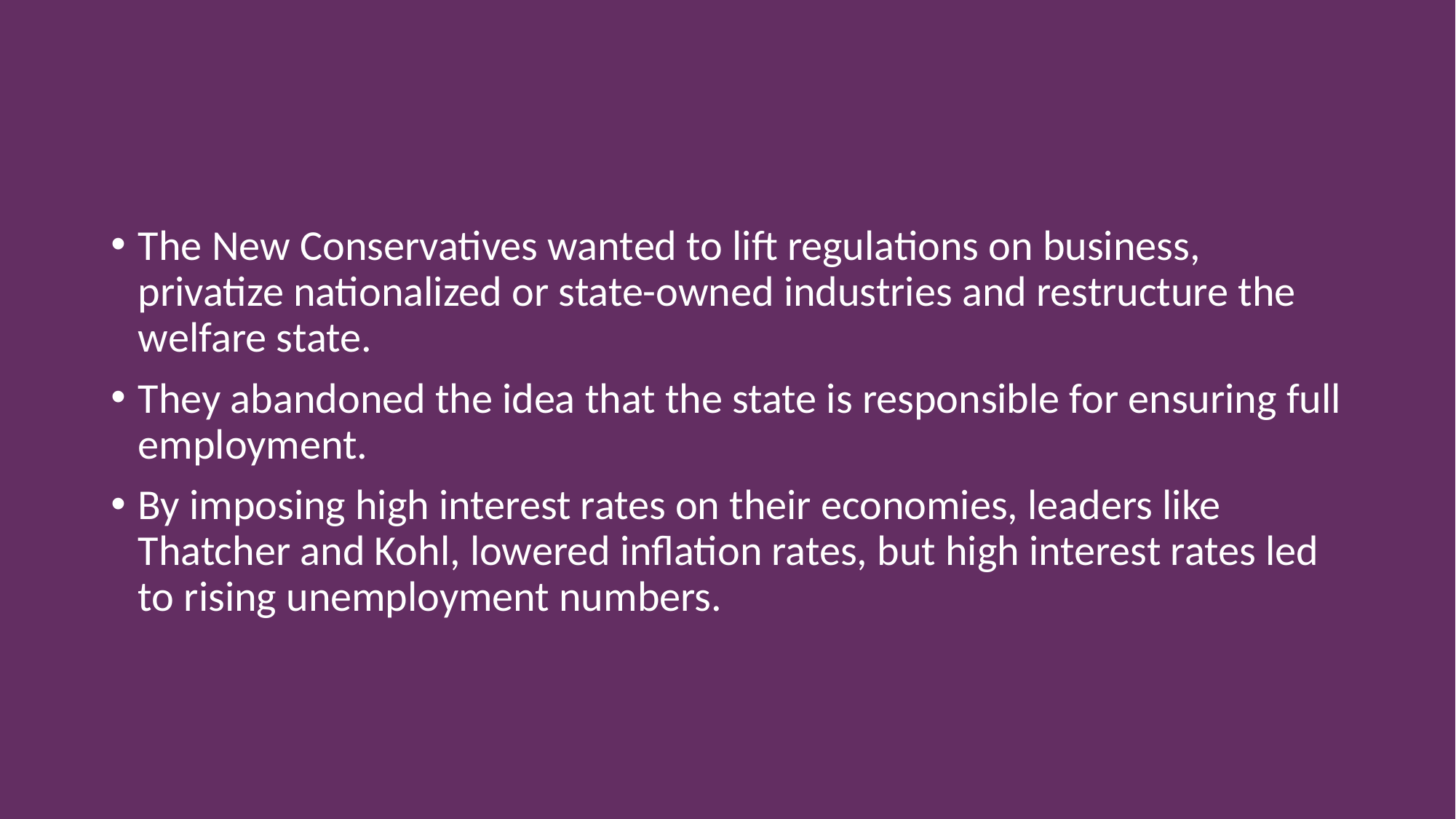

The New Conservatives wanted to lift regulations on business, privatize nationalized or state-owned industries and restructure the welfare state.
They abandoned the idea that the state is responsible for ensuring full employment.
By imposing high interest rates on their economies, leaders like Thatcher and Kohl, lowered inflation rates, but high interest rates led to rising unemployment numbers.